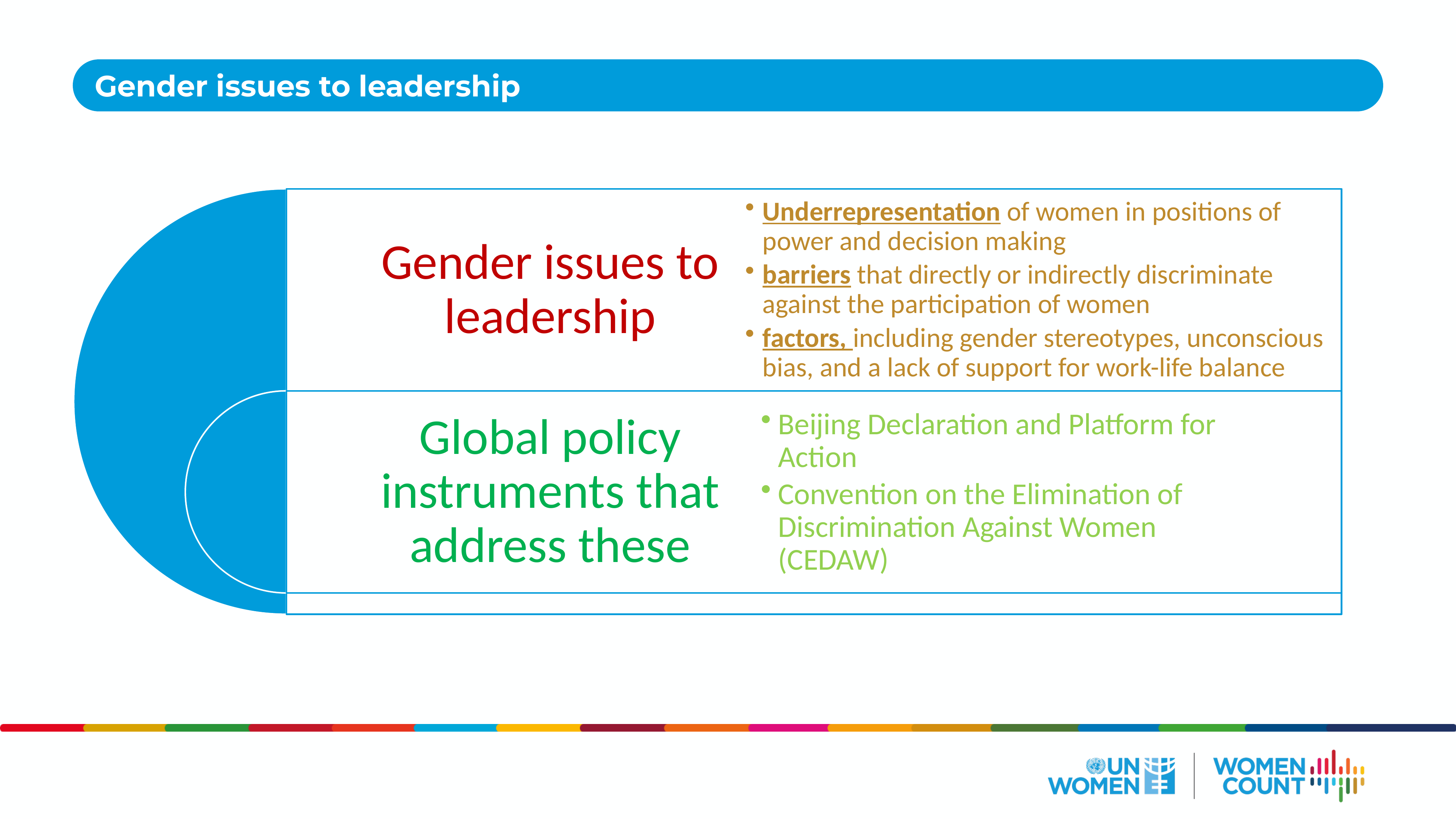

Gender issues to leadership
Gender issues to leadership
Global policy instruments that address these
Underrepresentation of women in positions of power and decision making
barriers that directly or indirectly discriminate against the participation of women
factors, including gender stereotypes, unconscious bias, and a lack of support for work-life balance
Beijing Declaration and Platform for Action
Convention on the Elimination of Discrimination Against Women (CEDAW)